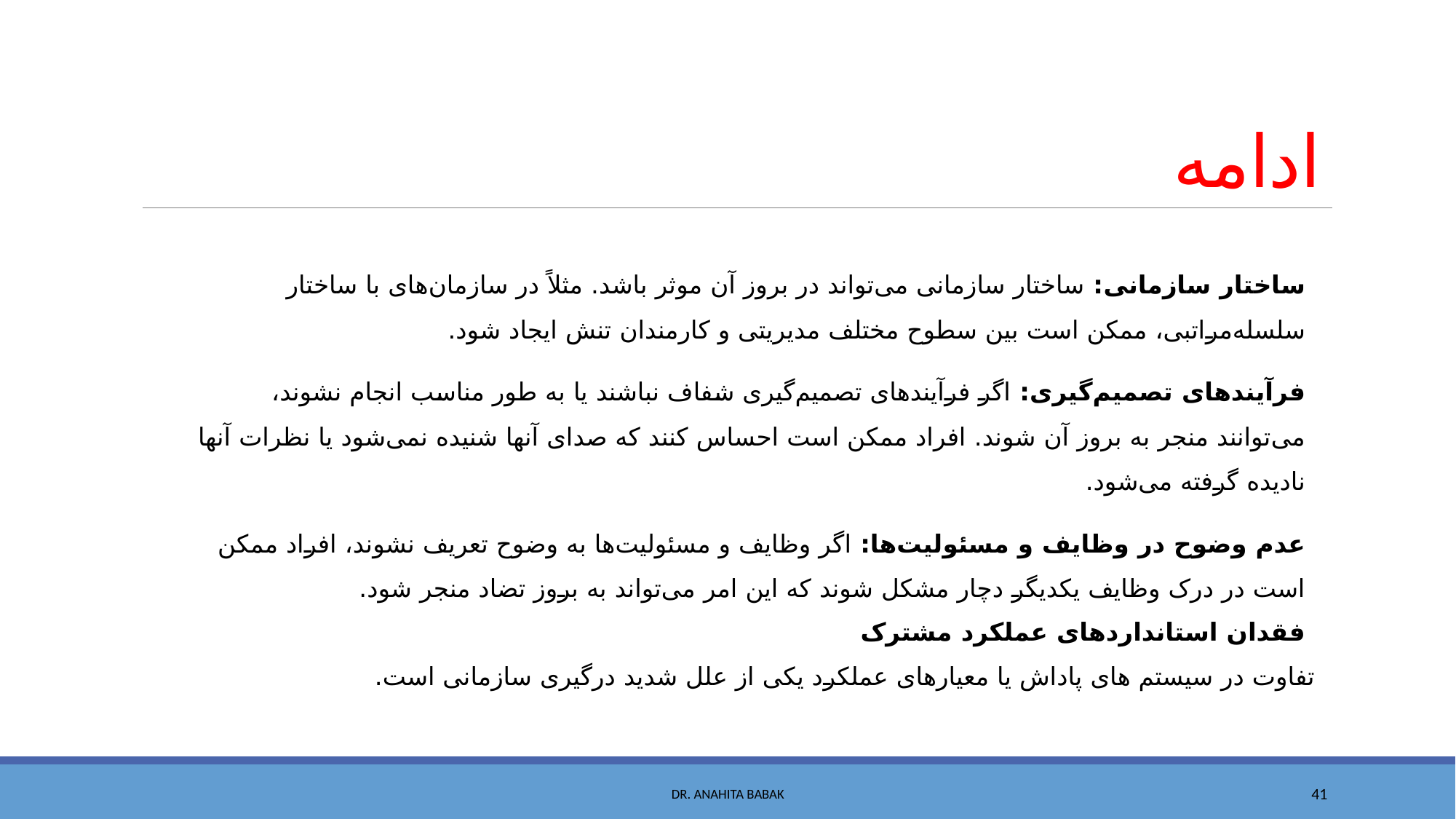

# ادامه
ساختار سازمانی: ساختار سازمانی می‌تواند در بروز آن موثر باشد. مثلاً در سازمان‌های با ساختار سلسله‌مراتبی، ممکن است بین سطوح مختلف مدیریتی و کارمندان تنش ایجاد شود.
فرآیندهای تصمیم‌گیری: اگر فرآیندهای تصمیم‌گیری شفاف نباشند یا به طور مناسب انجام نشوند، می‌توانند منجر به بروز آن شوند. افراد ممکن است احساس کنند که صدای آنها شنیده نمی‌شود یا نظرات آنها نادیده گرفته می‌شود.
عدم وضوح در وظایف و مسئولیت‌ها: اگر وظایف و مسئولیت‌ها به وضوح تعریف نشوند، افراد ممکن است در درک وظایف یکدیگر دچار مشکل شوند که این امر می‌تواند به بروز تضاد منجر شود.
فقدان استانداردهای عملکرد مشترک
تفاوت در سیستم های پاداش یا معیارهای عملکرد یکی از علل شدید درگیری سازمانی است.

Dr. Anahita Babak
41